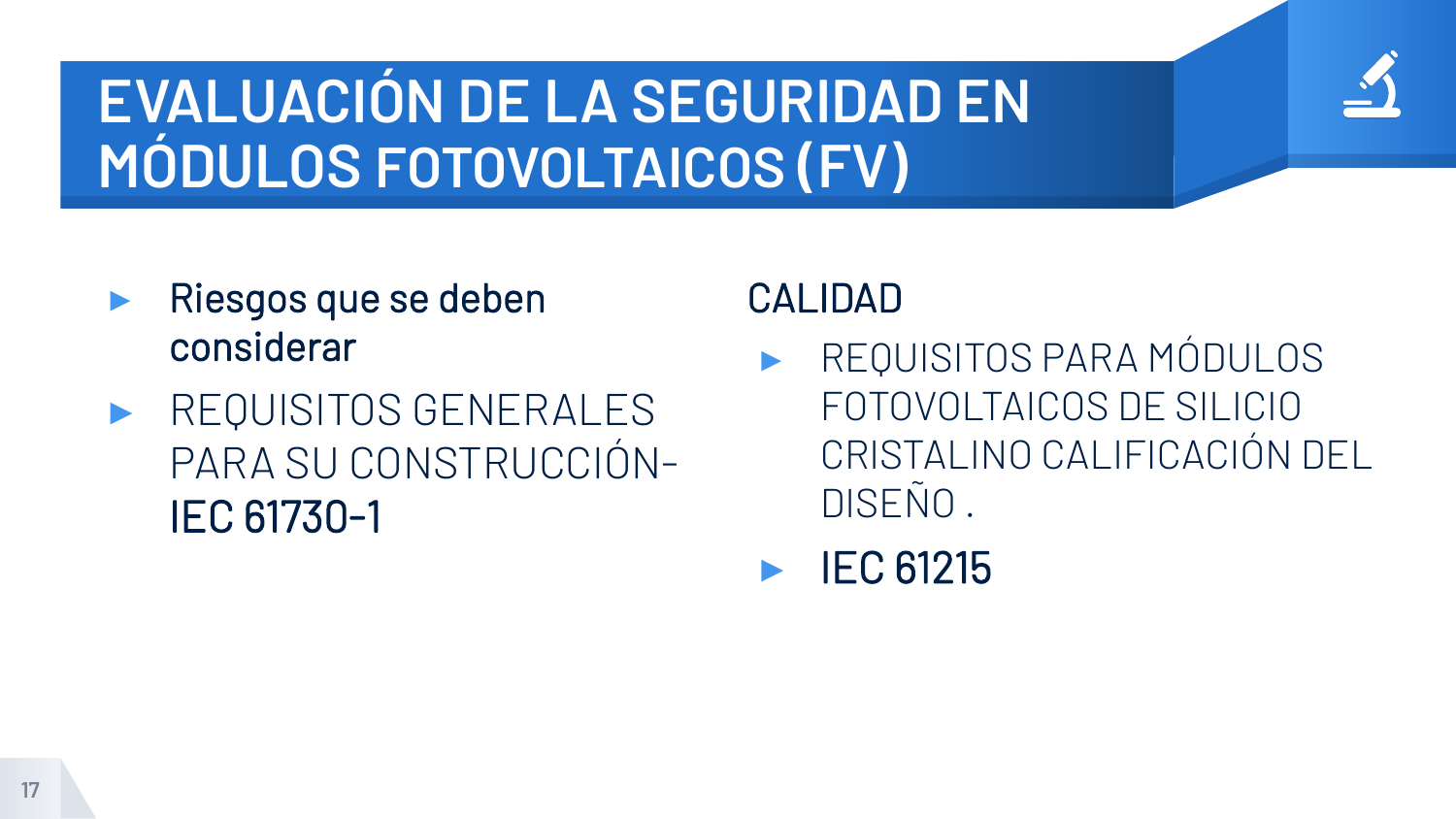

# EVALUACIÓN DE LA SEGURIDAD EN MÓDULOS FOTOVOLTAICOS (FV)
Riesgos que se deben considerar
REQUISITOS GENERALES PARA SU CONSTRUCCIÓN- IEC 61730-1
CALIDAD
REQUISITOS PARA MÓDULOS FOTOVOLTAICOS DE SILICIO CRISTALINO CALIFICACIÓN DEL DISEÑO .
IEC 61215
17